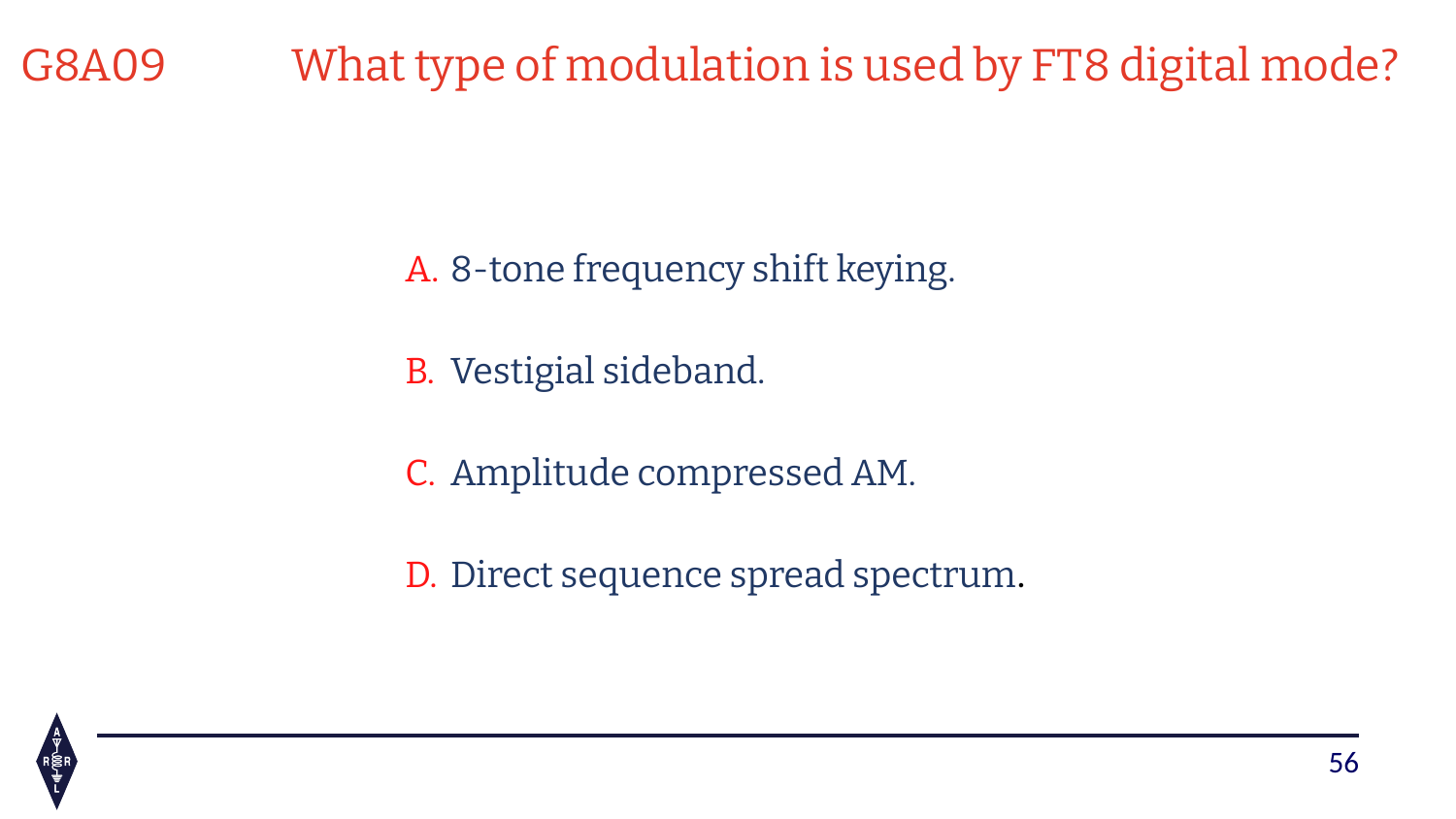

# G8A09	What type of modulation is used by FT8 digital mode?
8-tone frequency shift keying.

Vestigial sideband.

Amplitude compressed AM.

Direct sequence spread spectrum.
56